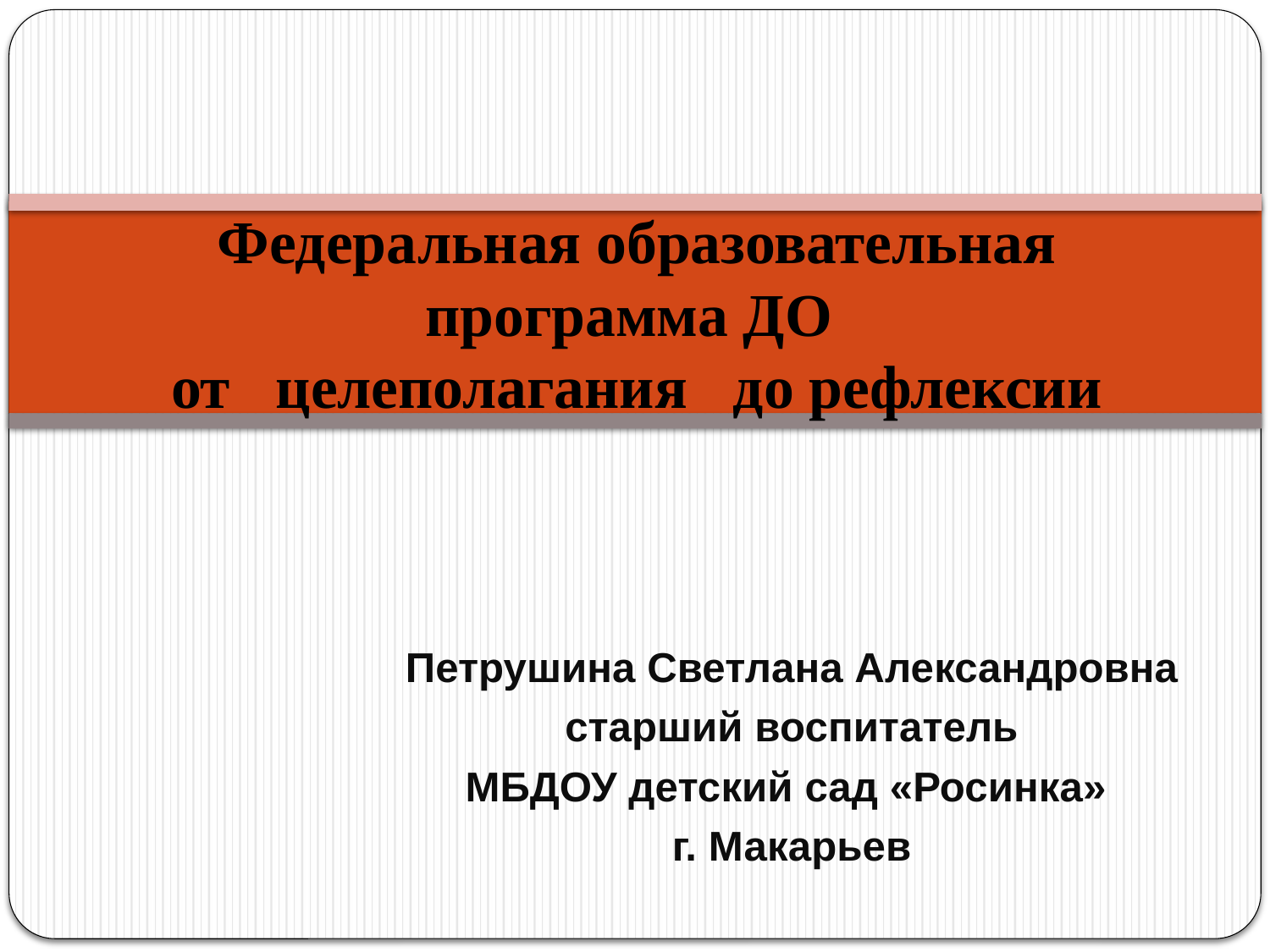

# Федеральная образовательная программа ДО от   целеполагания   до рефлексии
Петрушина Светлана Александровна
 старший воспитатель
МБДОУ детский сад «Росинка»
г. Макарьев